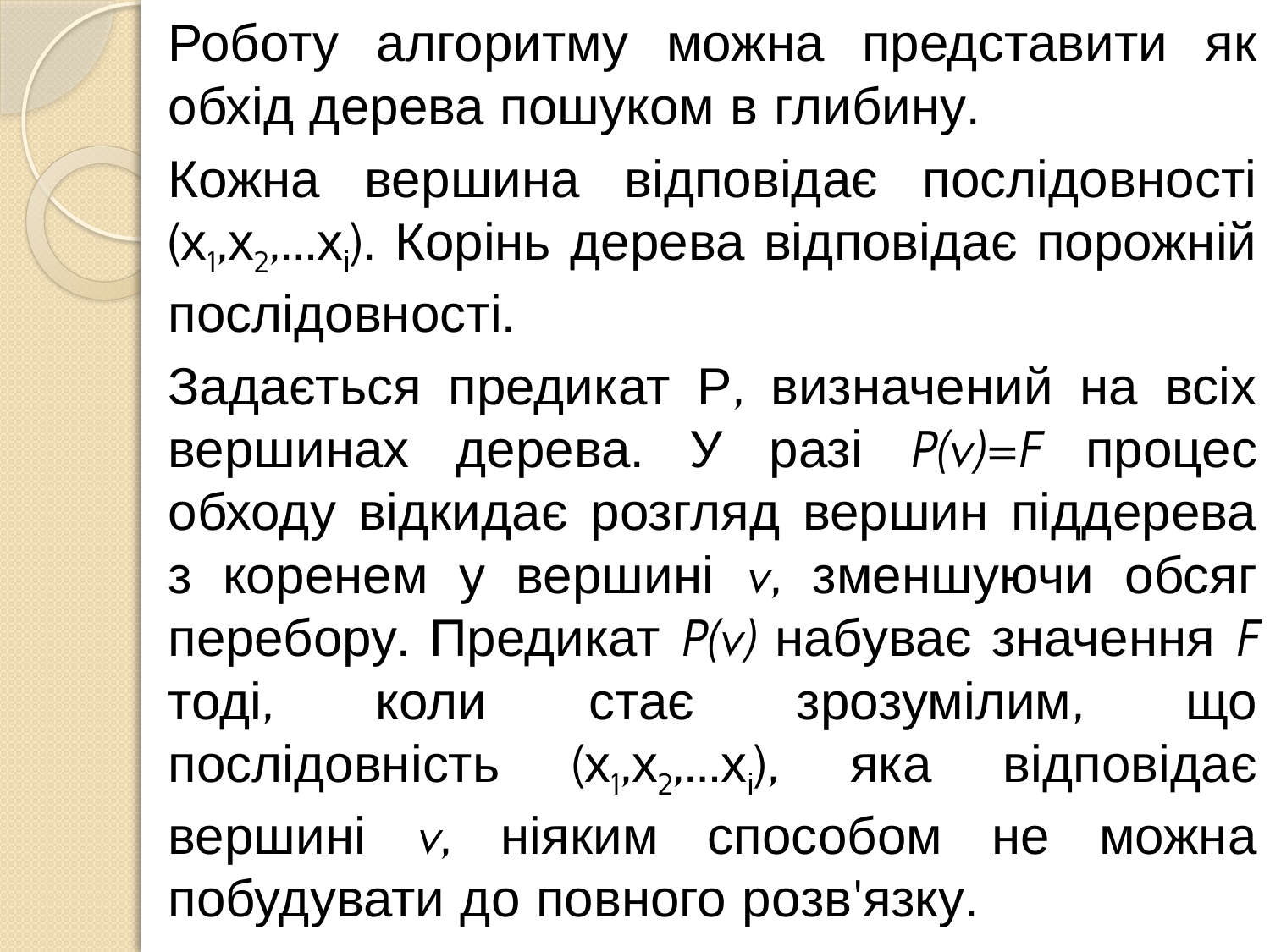

Роботу алгоритму можна представити як обхід дерева пошуком в глибину.
	Кожна вершина відповідає послідовності (х1,х2,…хі). Корінь дерева відповідає порожній послідовності.
	Задається предикат Р, визначений на всіх вершинах дерева. У разі P(v)=F процес обходу відкидає розгляд вершин піддерева з коренем у вершині v, зменшуючи обсяг перебору. Предикат P(v) набуває значення F тоді, коли стає зрозумілим, що послідовність (х1,х2,…хі), яка відповідає вершині v, ніяким способом не можна побудувати до повного розв'язку.